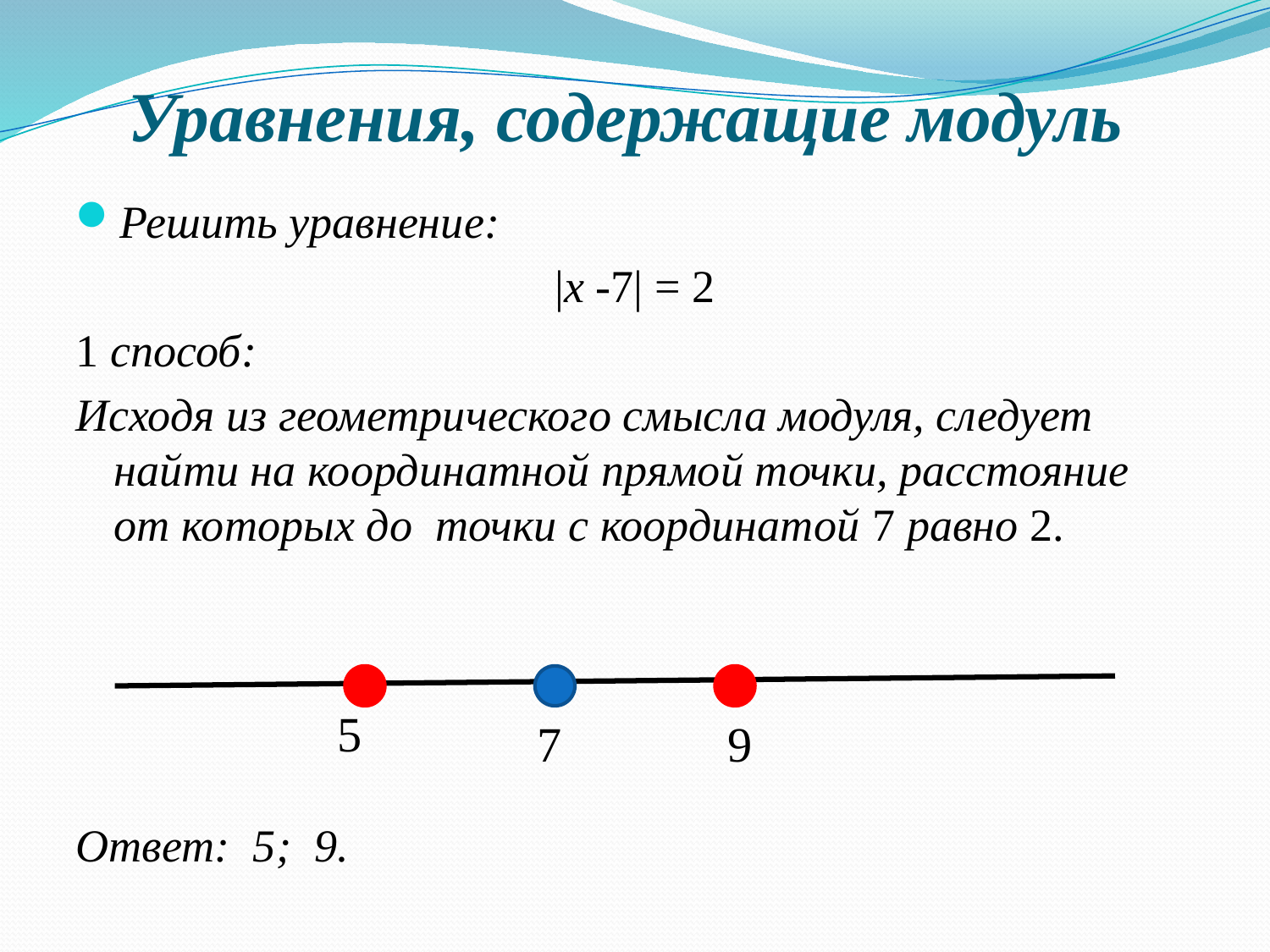

# Уравнения, содержащие модуль
Решить уравнение:
|х -7| = 2
1 способ:
Исходя из геометрического смысла модуля, следует найти на координатной прямой точки, расстояние от которых до  точки с координатой 7 равно 2.

Ответ:  5;  9.

5
7
9